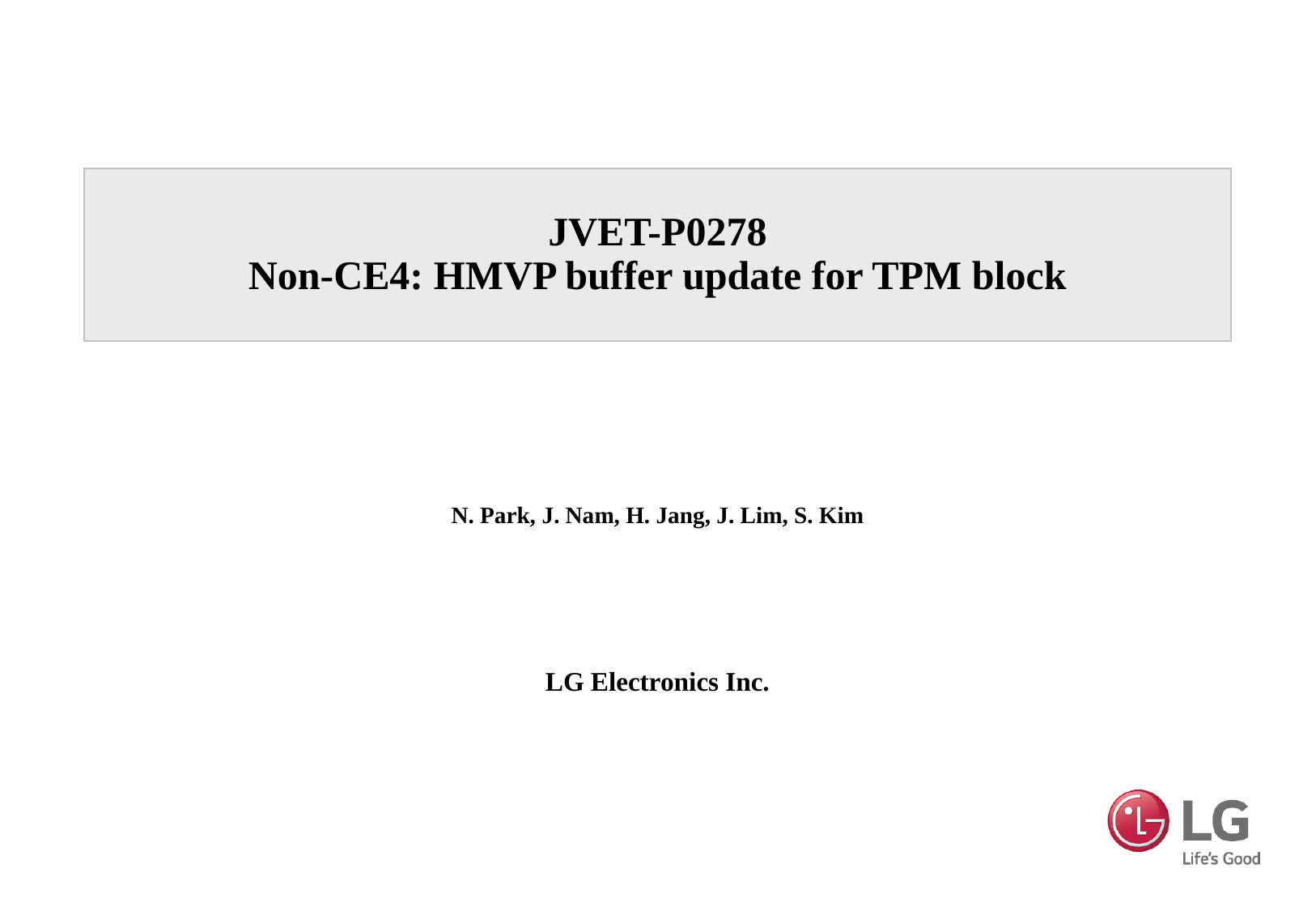

# JVET-P0278 Non-CE4: HMVP buffer update for TPM block
N. Park, J. Nam, H. Jang, J. Lim, S. Kim